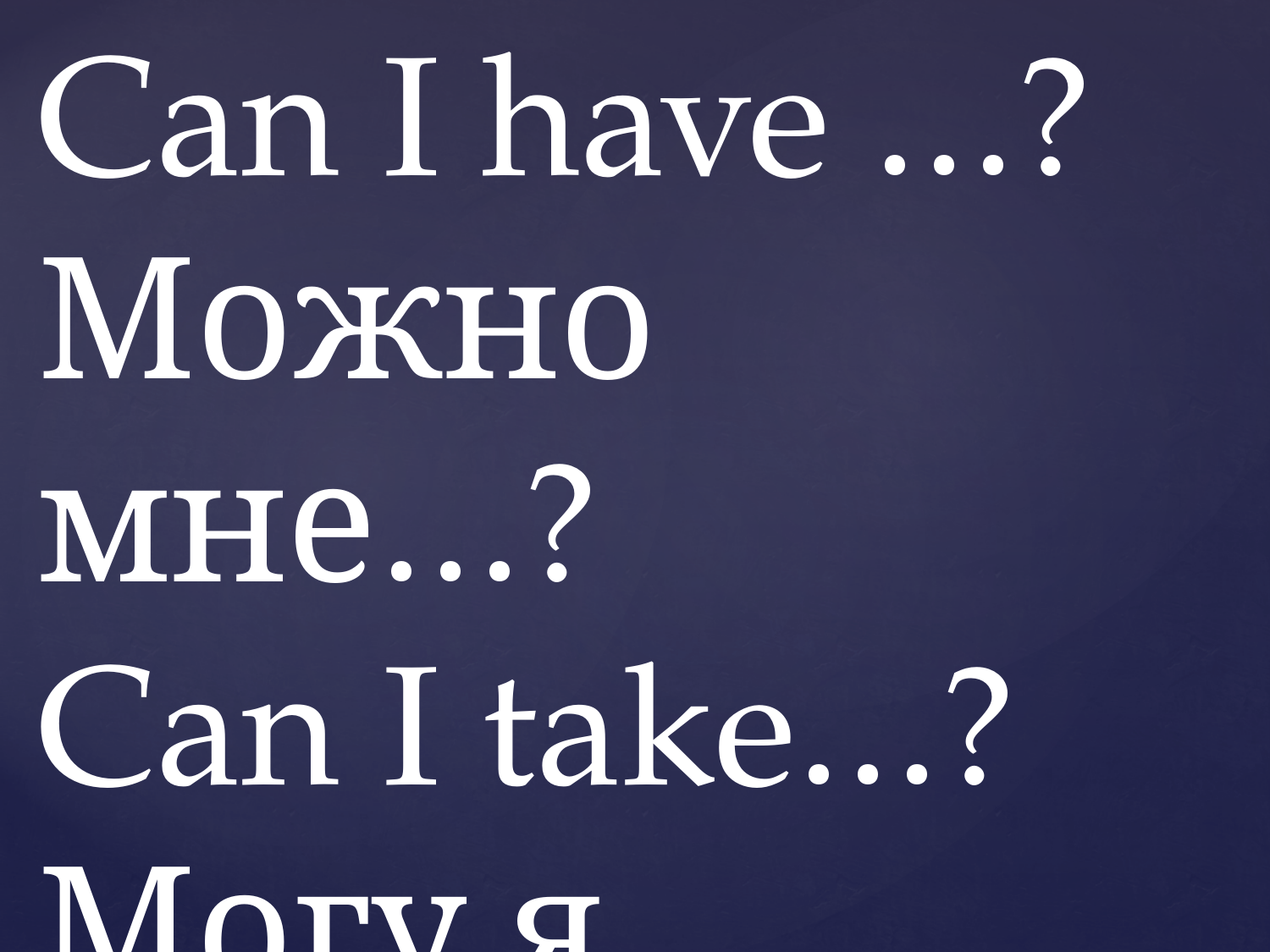

Can I have …?
Можно мне…?
Can I take…?
Могу я взять..?